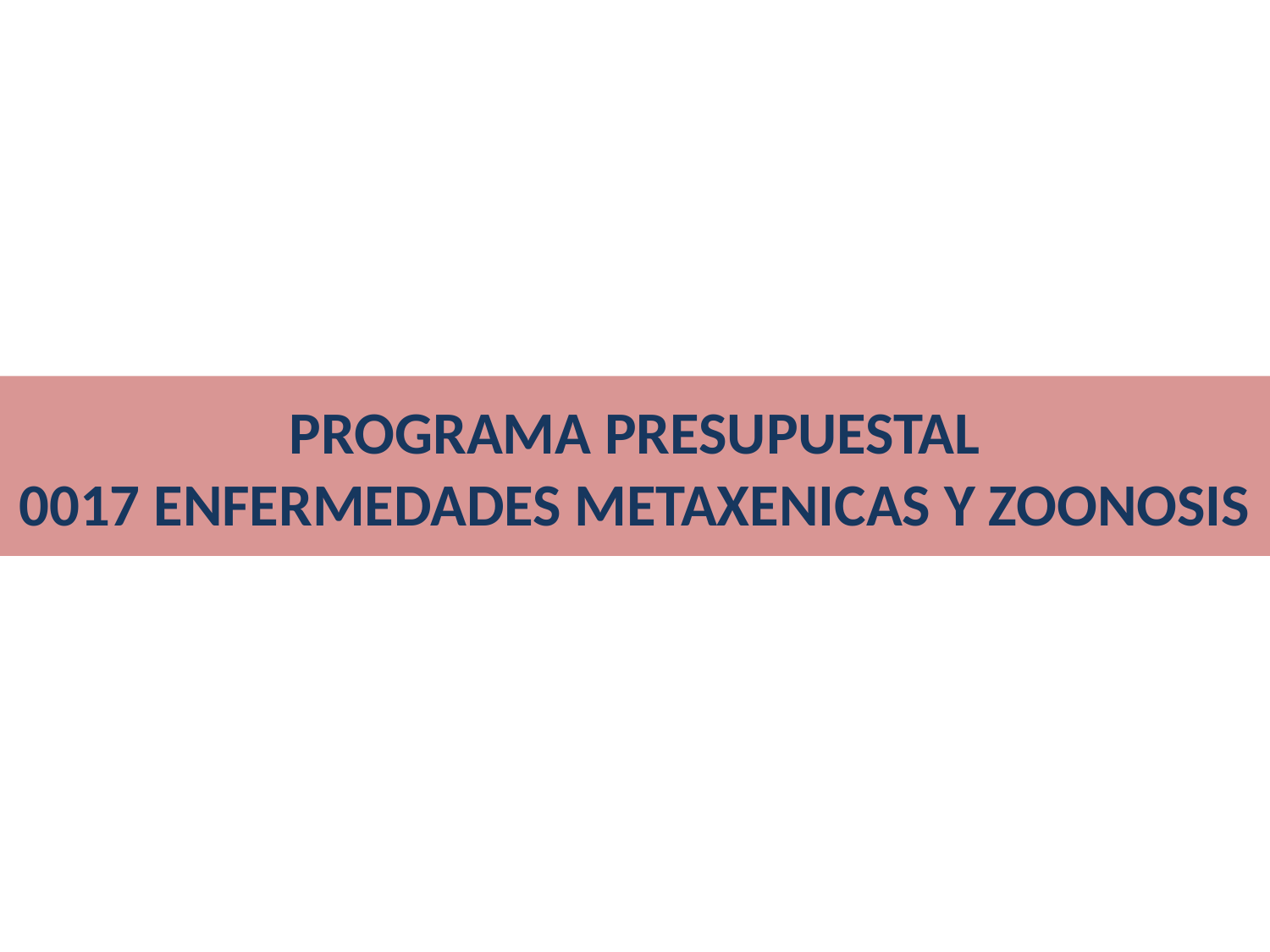

PROGRAMA PRESUPUESTAL
0017 ENFERMEDADES METAXENICAS Y ZOONOSIS